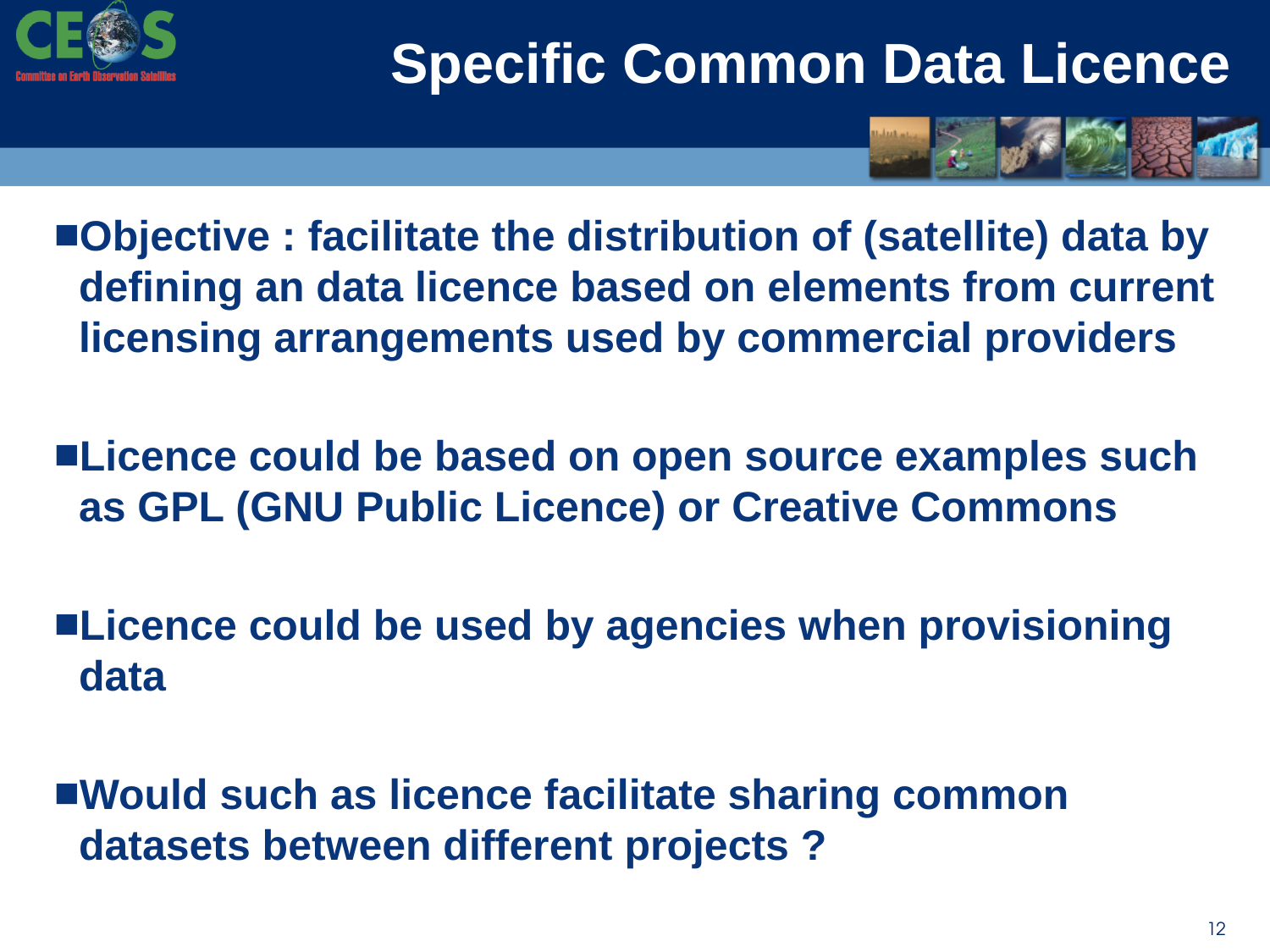

# Specific Common Data Licence
Objective : facilitate the distribution of (satellite) data by defining an data licence based on elements from current licensing arrangements used by commercial providers

Licence could be based on open source examples such as GPL (GNU Public Licence) or Creative Commons

Licence could be used by agencies when provisioning data

Would such as licence facilitate sharing common datasets between different projects ?